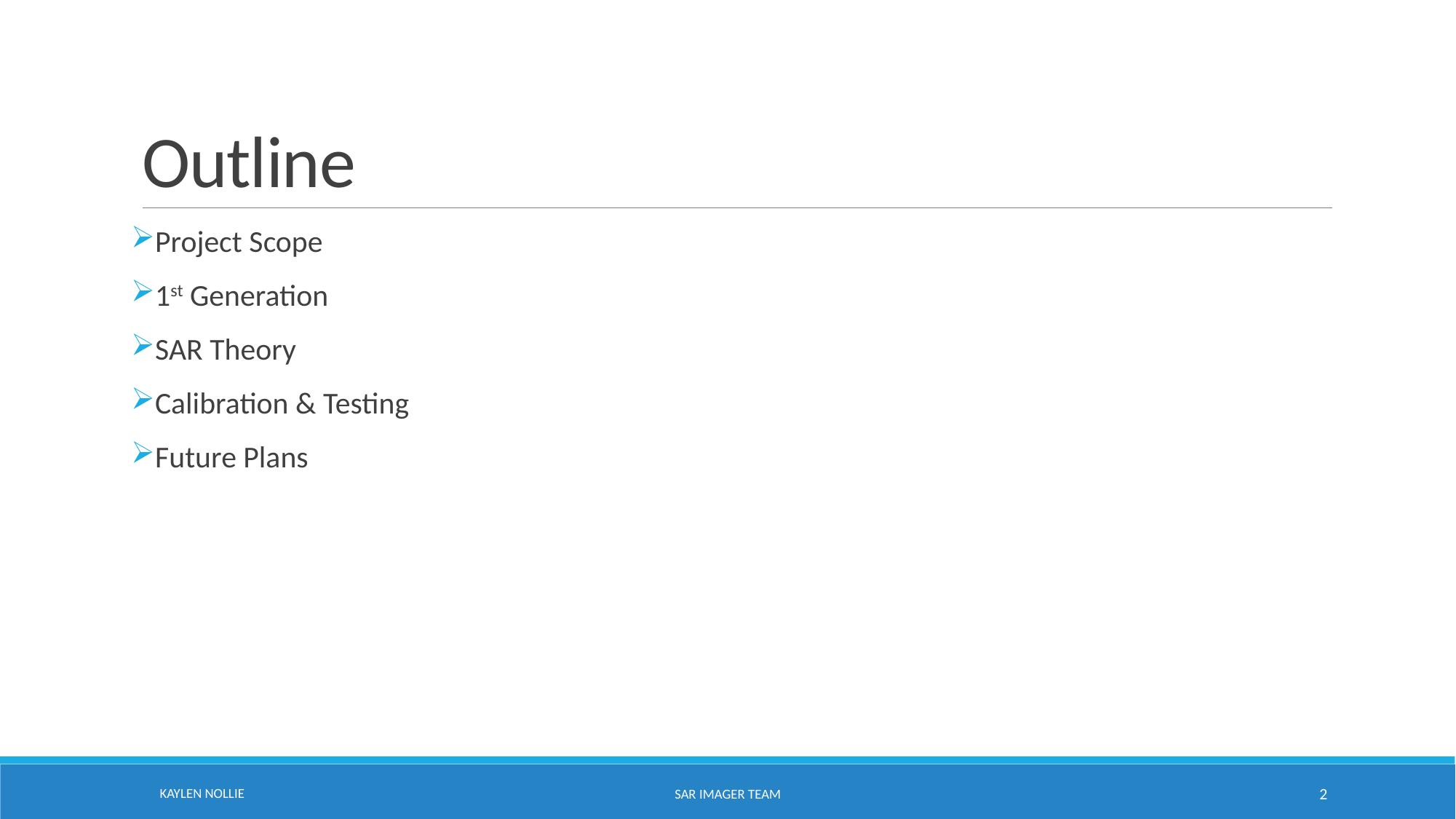

# Outline
Project Scope
1st Generation
SAR Theory
Calibration & Testing
Future Plans
KAYLEN NOLLIE
SAR Imager Team
2